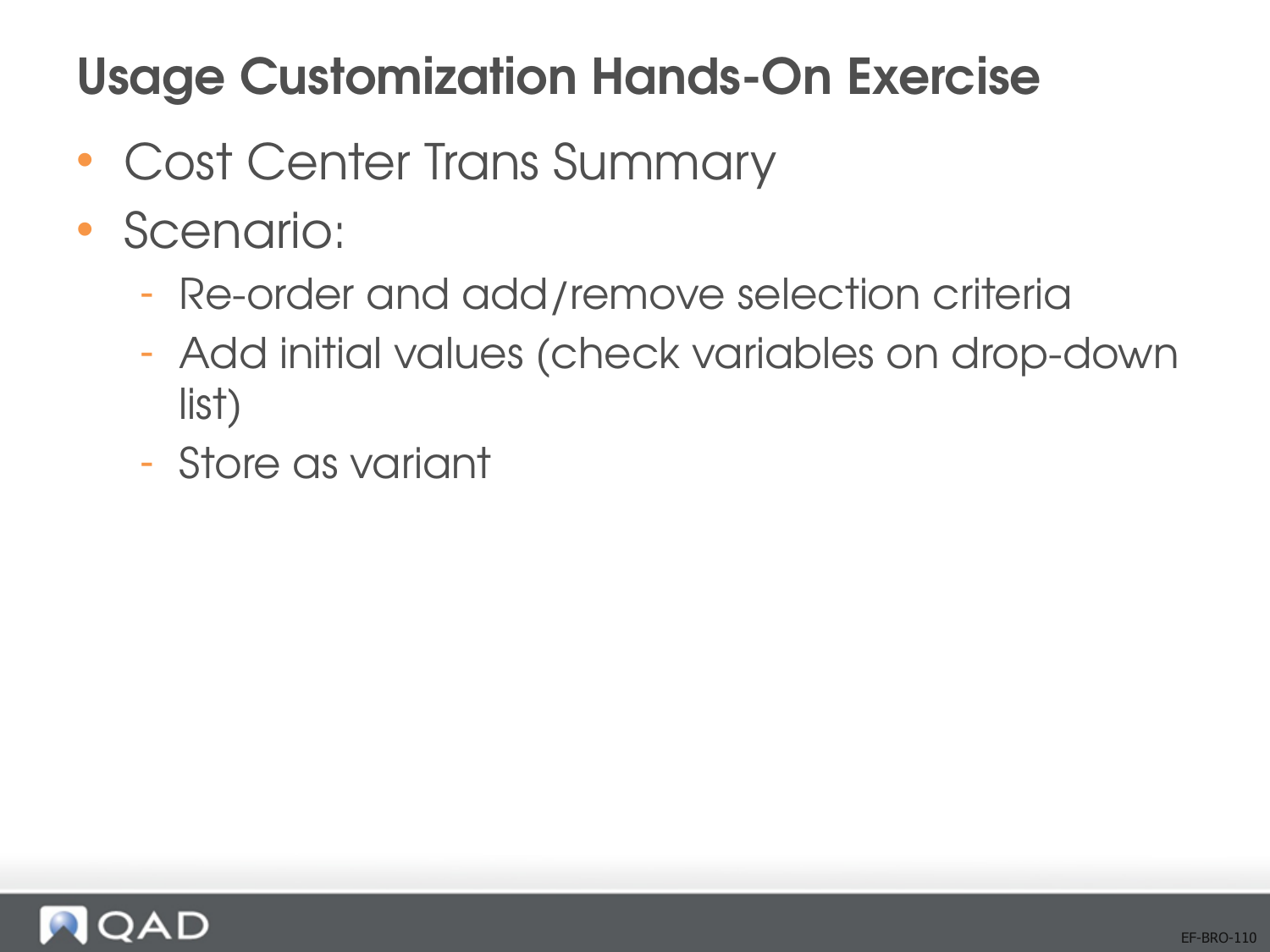

# Usage Customization Hands-On Exercise
Cost Center Trans Summary
Scenario:
Re-order and add/remove selection criteria
Add initial values (check variables on drop-down list)
Store as variant
EF-BRO-110